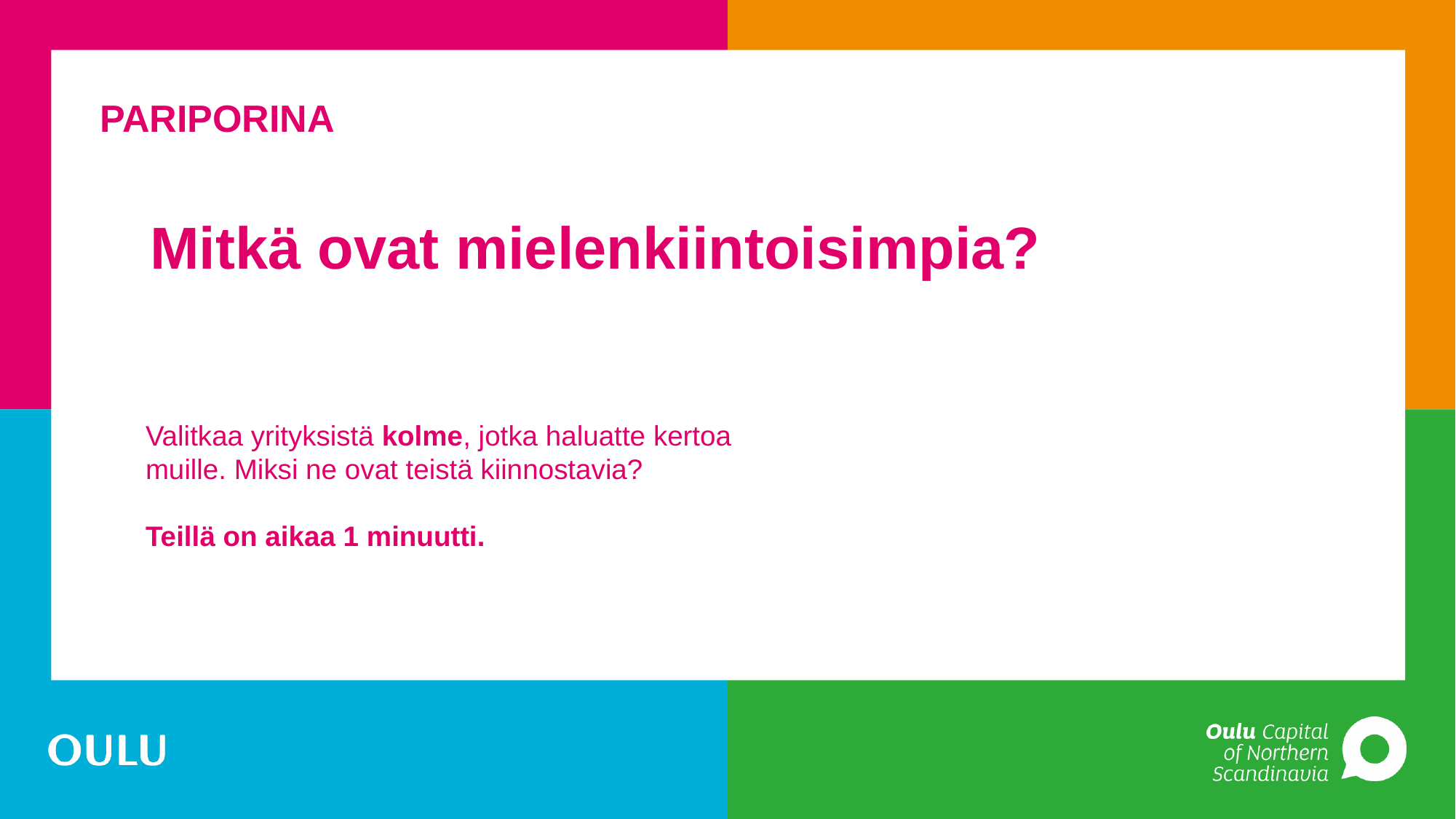

# PARIPORINA
Mitkä ovat mielenkiintoisimpia?
Valitkaa yrityksistä kolme, jotka haluatte kertoa muille. Miksi ne ovat teistä kiinnostavia?

Teillä on aikaa 1 minuutti.